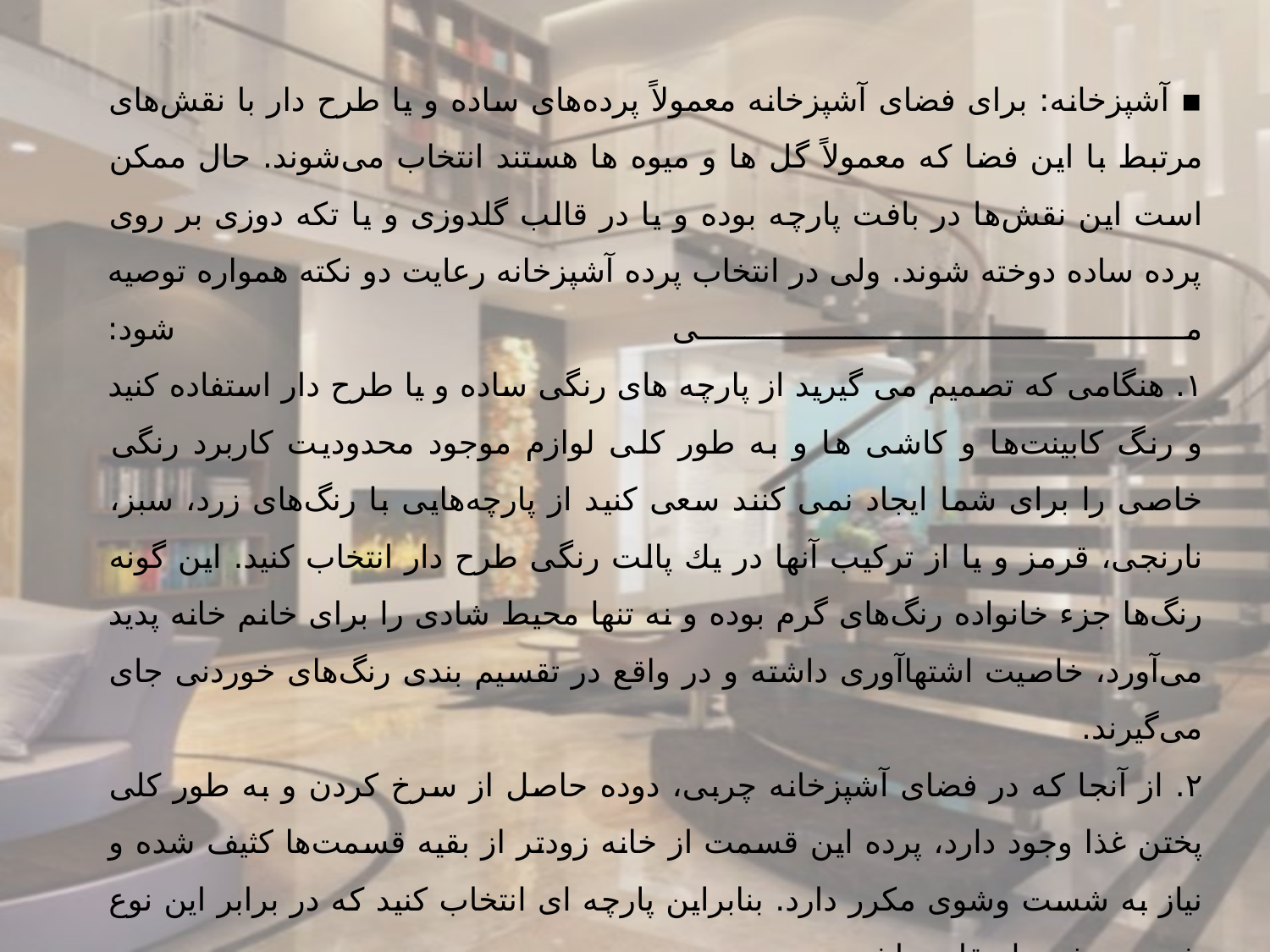

▪ آشپزخانه: برای فضای آشپزخانه معمولاً پرده‌های ساده و یا طرح دار با نقش‌های مرتبط با این فضا كه معمولاً گل ها و میوه ها هستند انتخاب می‌شوند. حال ممكن است این نقش‌ها در بافت پارچه بوده و یا در قالب گلدوزی و یا تكه دوزی بر روی پرده ساده دوخته شوند. ولی در انتخاب پرده آشپزخانه رعایت دو نكته همواره توصیه می شود:
۱. هنگامی كه تصمیم می گیرید از پارچه های رنگی ساده و یا طرح دار استفاده كنید و رنگ كابینت‌ها و كاشی ها و به طور كلی لوازم موجود محدودیت كاربرد رنگی خاصی را برای شما ایجاد نمی كنند سعی كنید از پارچه‌هایی با رنگ‌های زرد، سبز، نارنجی، قرمز و یا از تركیب آنها در یك پالت رنگی طرح دار انتخاب كنید. این گونه رنگ‌ها جزء خانواده رنگ‌های گرم بوده و نه تنها محیط شادی را برای خانم خانه پدید می‌آورد، خاصیت اشتهاآوری داشته و در واقع در تقسیم بندی رنگ‌های خوردنی جای می‌گیرند.
۲. از آنجا كه در فضای آشپزخانه چربی، دوده حاصل از سرخ كردن و به طور كلی پختن غذا وجود دارد، پرده این قسمت از خانه زودتر از بقیه قسمت‌ها كثیف شده و نیاز به شست وشوی مكرر دارد. بنابراین پارچه ای انتخاب كنید كه در برابر این نوع شست وشو ها مقاوم باشد.